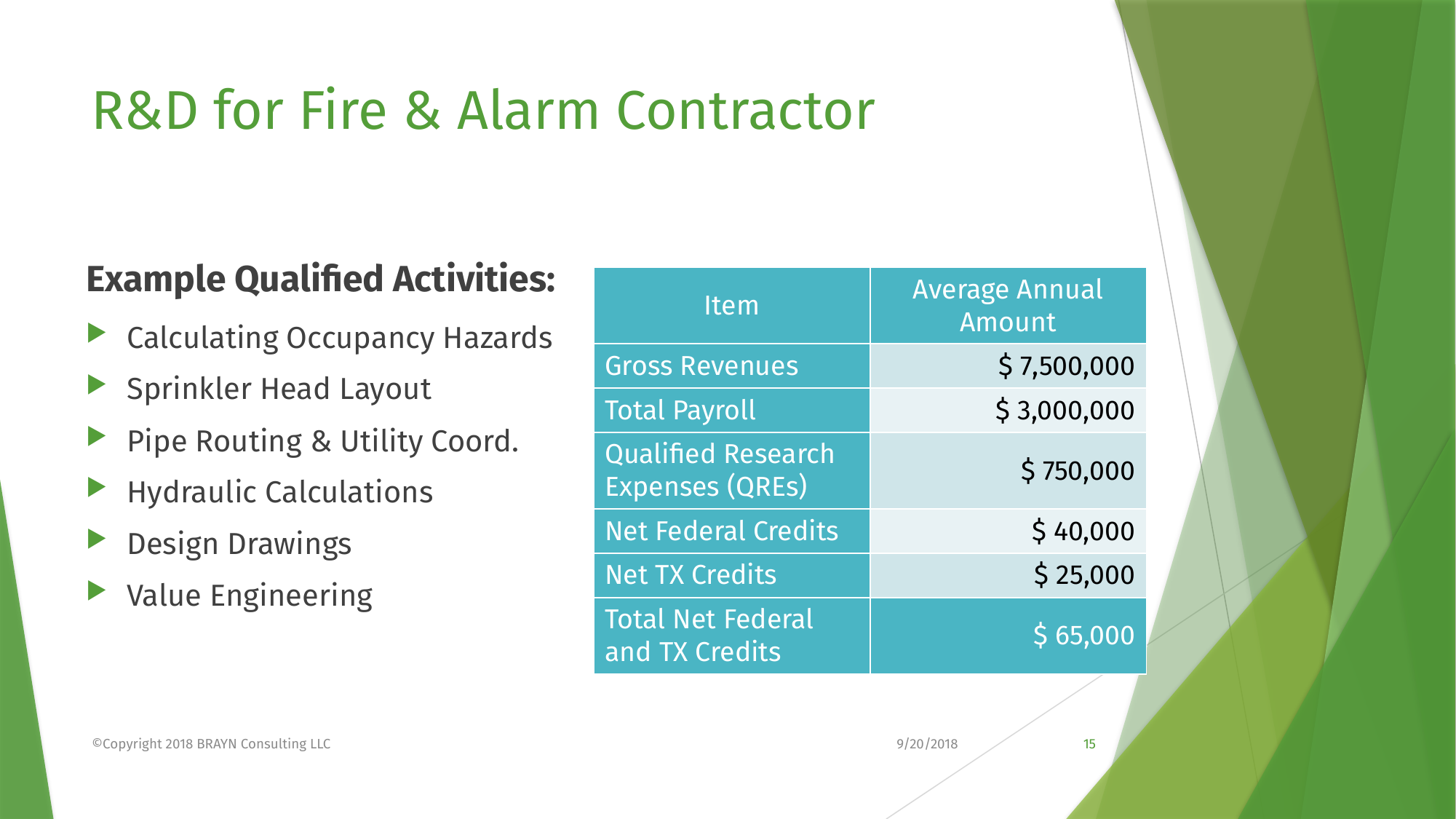

R&D for Fire & Alarm Contractor
Example Qualified Activities:
| Item | Average Annual Amount |
| --- | --- |
| Gross Revenues | $ 7,500,000 |
| Total Payroll | $ 3,000,000 |
| Qualified Research Expenses (QREs) | $ 750,000 |
| Net Federal Credits | $ 40,000 |
| Net TX Credits | $ 25,000 |
| Total Net Federal and TX Credits | $ 65,000 |
Calculating Occupancy Hazards
Sprinkler Head Layout
Pipe Routing & Utility Coord.
Hydraulic Calculations
Design Drawings
Value Engineering
©Copyright 2018 BRAYN Consulting LLC
9/20/2018
15